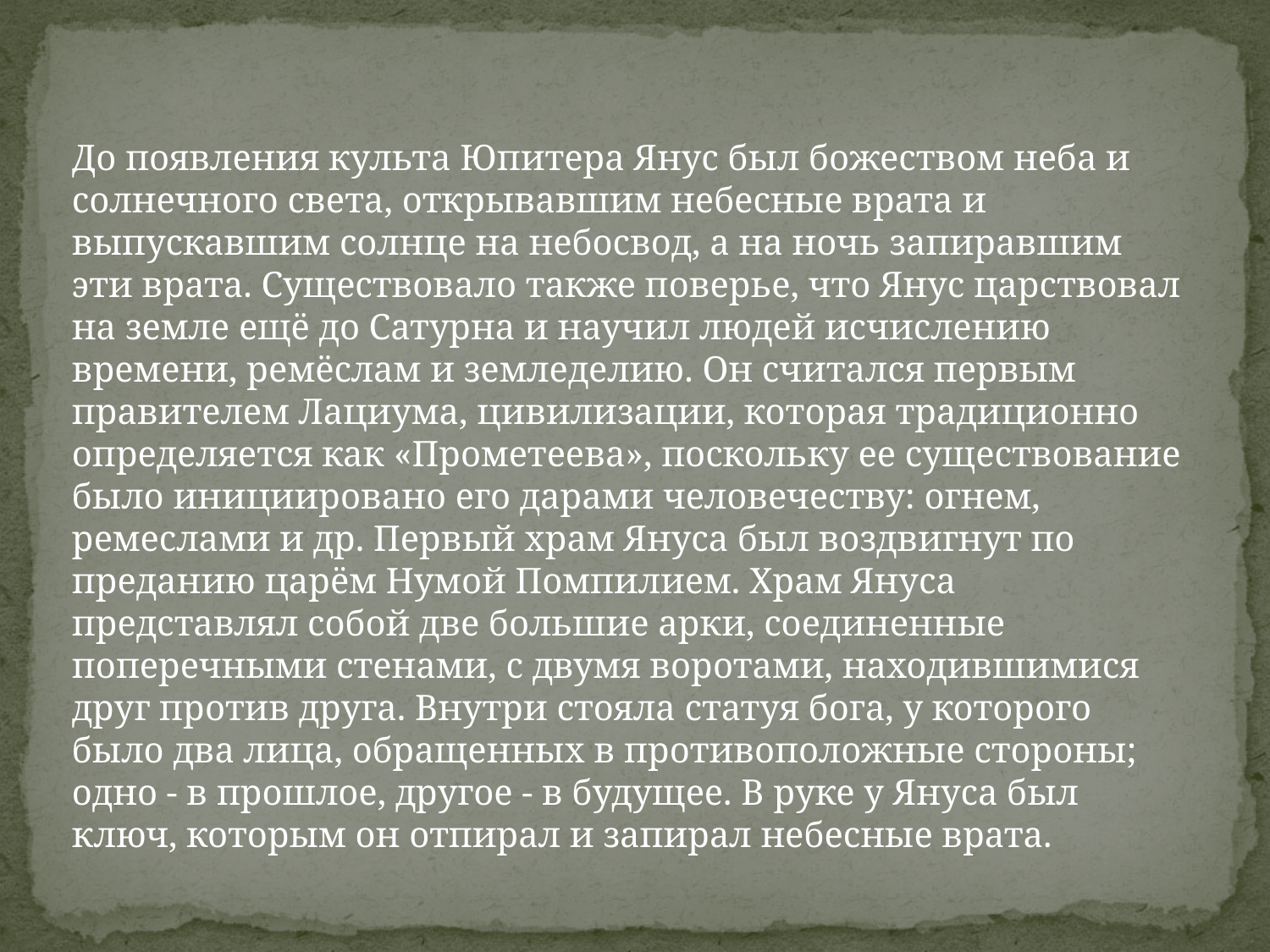

До появления культа Юпитера Янус был божеством неба и солнечного света, открывавшим небесные врата и выпускавшим солнце на небосвод, а на ночь запиравшим эти врата. Существовало также поверье, что Янус царствовал на земле ещё до Сатурна и научил людей исчислению времени, ремёслам и земледелию. Он считался первым правителем Лациума, цивилизации, которая традиционно определяется как «Прометеева», поскольку ее существование было инициировано его дарами человечеству: огнем, ремеслами и др. Первый храм Янусa был воздвигнут по преданию царём Нумой Помпилием. Храм Януса представлял собой две большие арки, соединенные поперечными стенами, с двумя воротами, находившимися друг против друга. Внутри стояла статуя бога, у которого было два лица, обращенных в противоположные стороны; одно - в прошлое, другое - в будущее. В руке у Януса был ключ, которым он отпирал и запирал небесные врата.